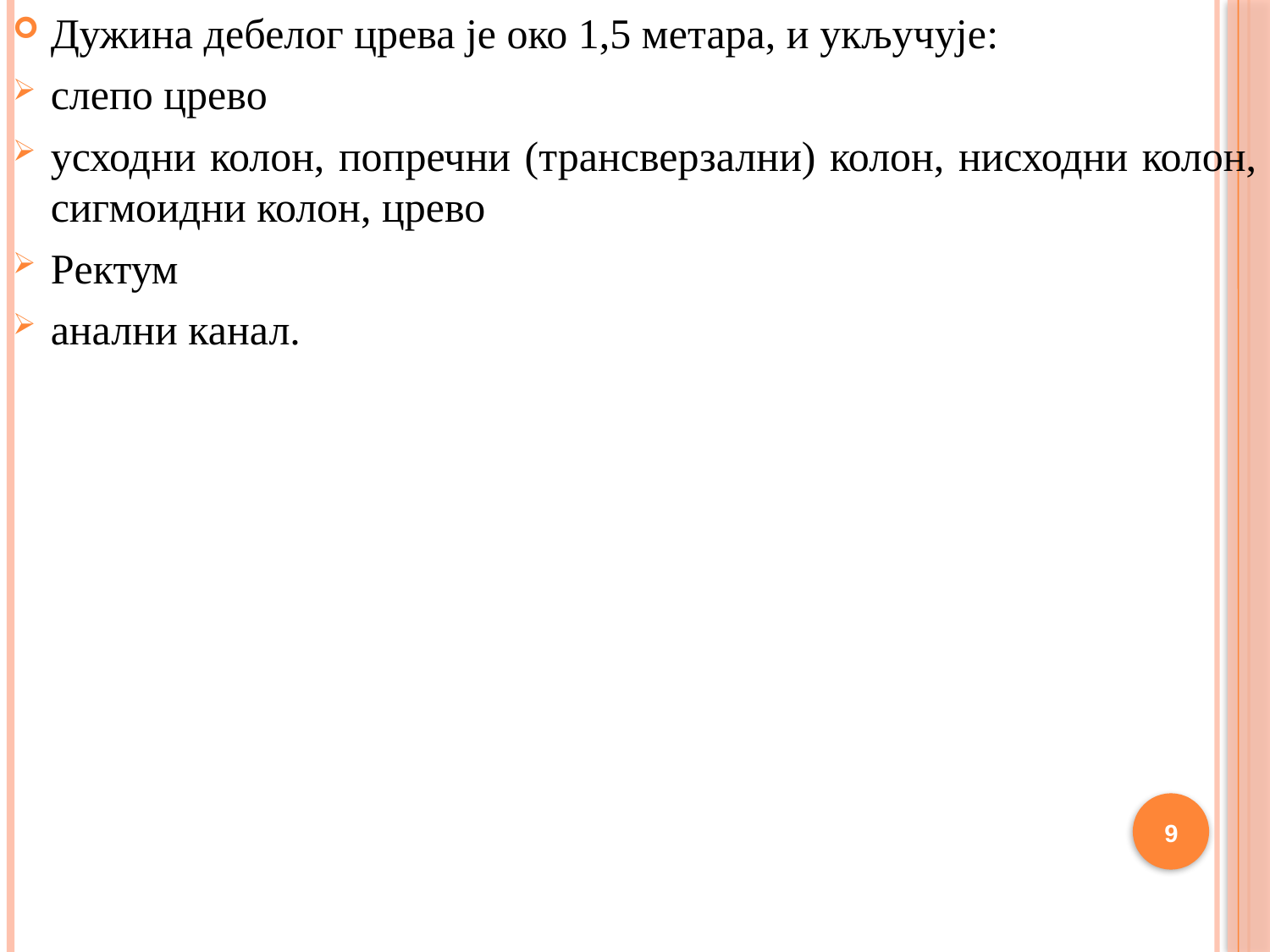

Дужина дебелог црева је око 1,5 метара, и укључује:
слепо црево
усходни колон, попречни (трансверзални) колон, нисходни колон, сигмоидни колон, црево
Ректум
анални канал.

9